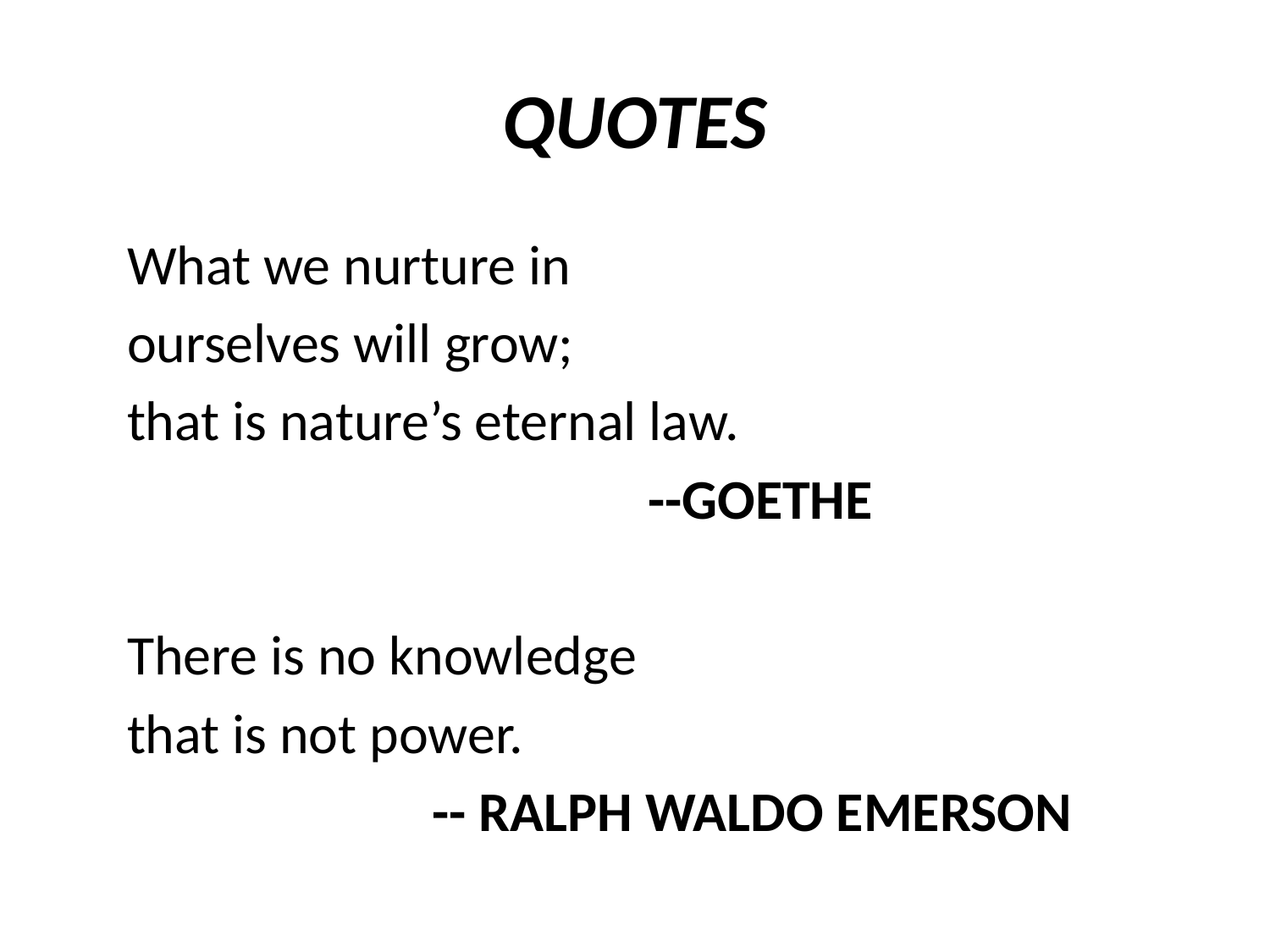

# QUOTES
    What we nurture in
    ourselves will grow;
    that is nature’s eternal law.
                                             --GOETHE

    There is no knowledge
    that is not power.
                            -- RALPH WALDO EMERSON